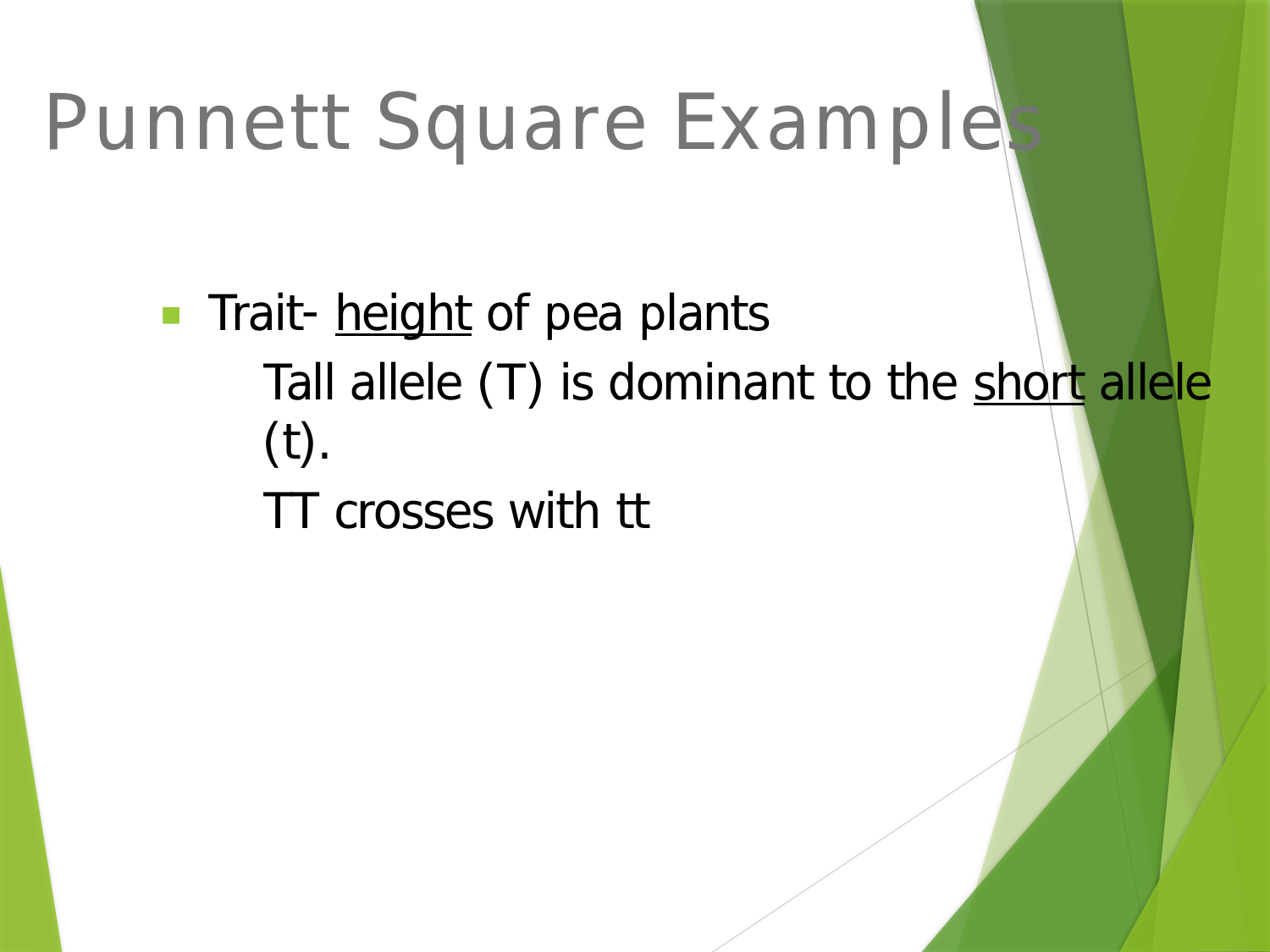

# Punnett Square Examples
Trait- height of pea plants
Tall allele (T) is dominant to the short allele (t).
TT crosses with tt

T
T
|  |  |
| --- | --- |
|  |  |
t
Tt
Tt
Tt
Tt
t